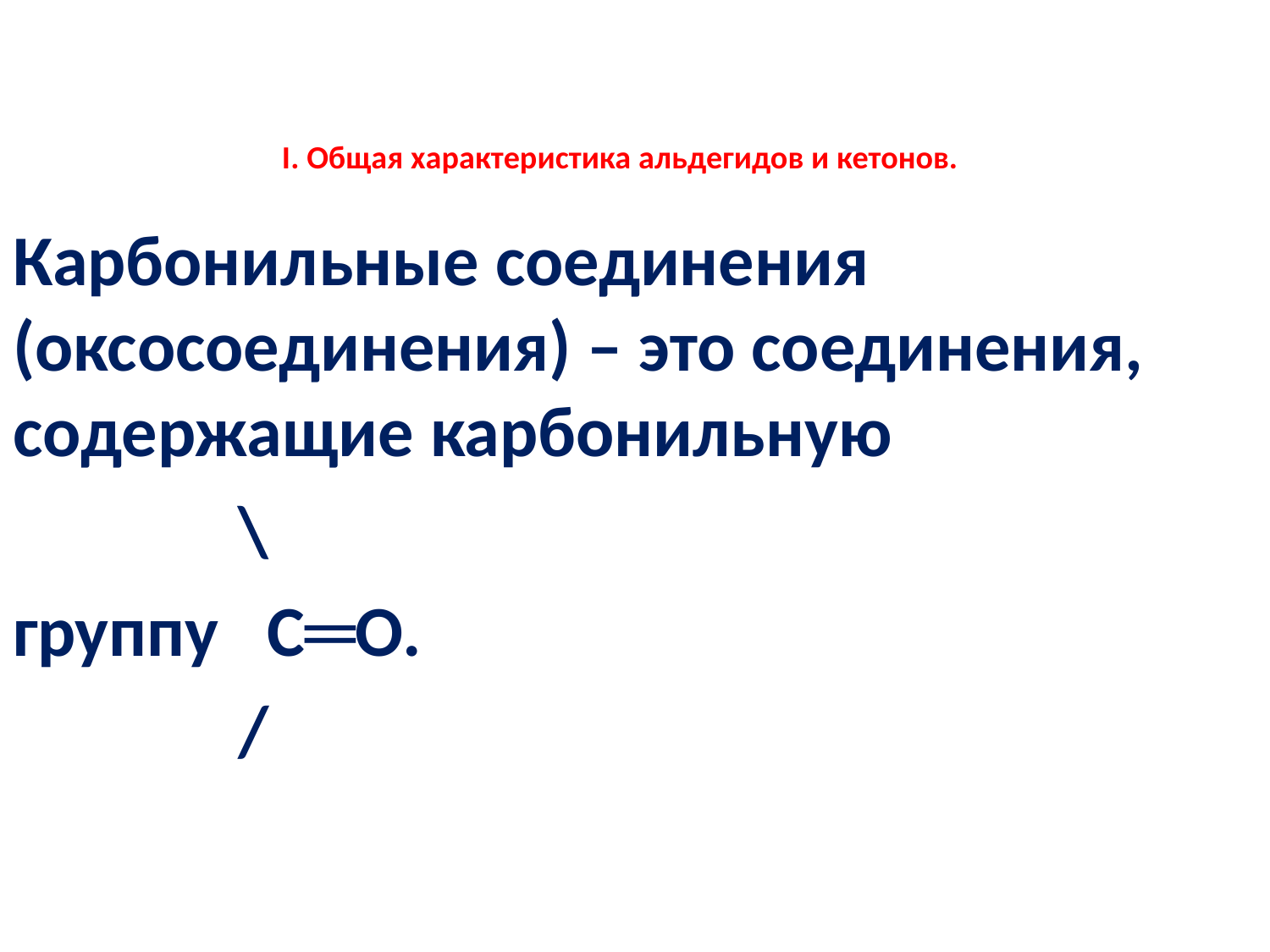

# I. Общая характеристика альдегидов и кетонов.
Карбонильные соединения (оксосоединения) – это соединения, содержащие карбонильную
              \
группу   С═О.
              /